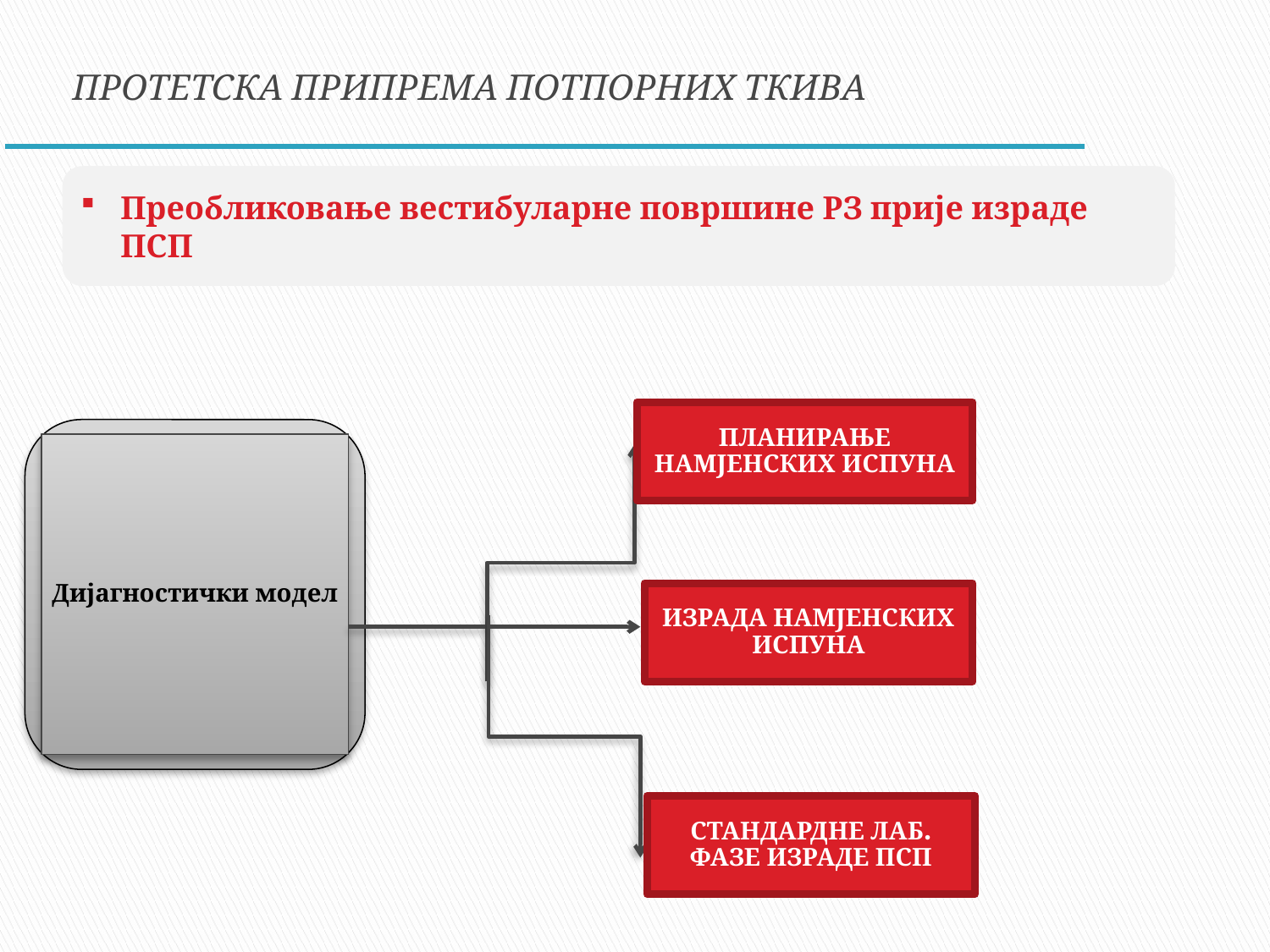

ПРОТЕТСКА ПРИПРЕМА ПОТПОРНИХ ТКИВА
Преобликовање вестибуларне површине РЗ прије израде ПСП
ПЛАНИРАЊЕ НАМЈЕНСКИХ ИСПУНА

Дијагностички модел
ИЗРАДА НАМЈЕНСКИХ ИСПУНА
СТАНДАРДНЕ ЛАБ. ФАЗЕ ИЗРАДЕ ПСП